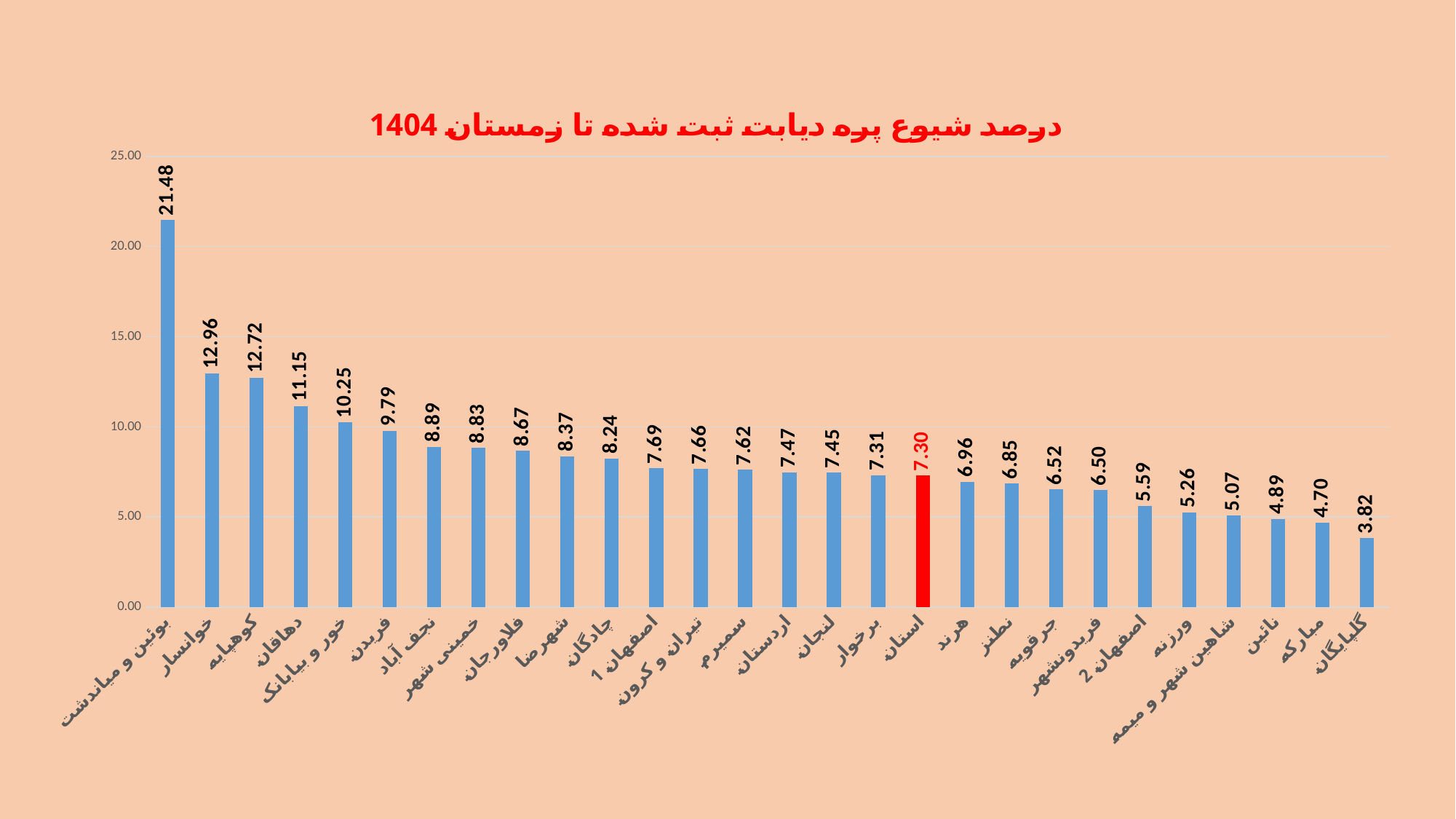

### Chart: درصد شیوع پره دیابت ثبت شده تا زمستان 1404

| Category | درصد شیوع پره دیابت (تعداد پره دیابتی های به روز تقسیم بر کل خطرسنجی انجام شده) |
|---|---|
| بوئین و میاندشت | 21.478361893697357 |
| خوانسار | 12.963275406332603 |
| کوهپایه | 12.718691512734967 |
| دهاقان | 11.148857319332922 |
| خور و بیابانک | 10.248355747521352 |
| فریدن | 9.788455826540378 |
| نجف آباد | 8.885300801339554 |
| خمینی شهر | 8.828293233875922 |
| فلاورجان | 8.666428460672416 |
| شهرضا | 8.371405536146197 |
| چادگان | 8.239289446185998 |
| اصفهان 1 | 7.6923758001823925 |
| تیران و کرون | 7.657377134257097 |
| سمیرم | 7.62054117271809 |
| اردستان | 7.472935853934399 |
| لنجان | 7.44952296427779 |
| برخوار | 7.308910536066455 |
| استان | 7.298527170482504 |
| هرند | 6.962849482956722 |
| نطنز | 6.853983641320811 |
| جرقویه | 6.523068240605748 |
| فریدونشهر | 6.497076315657954 |
| اصفهان 2 | 5.592418000316908 |
| ورزنه | 5.256109809173084 |
| شاهین شهر و میمه | 5.066357168088005 |
| نائین | 4.8921212121212125 |
| مبارکه | 4.6962684590842025 |
| گلپایگان | 3.8219242689664465 |